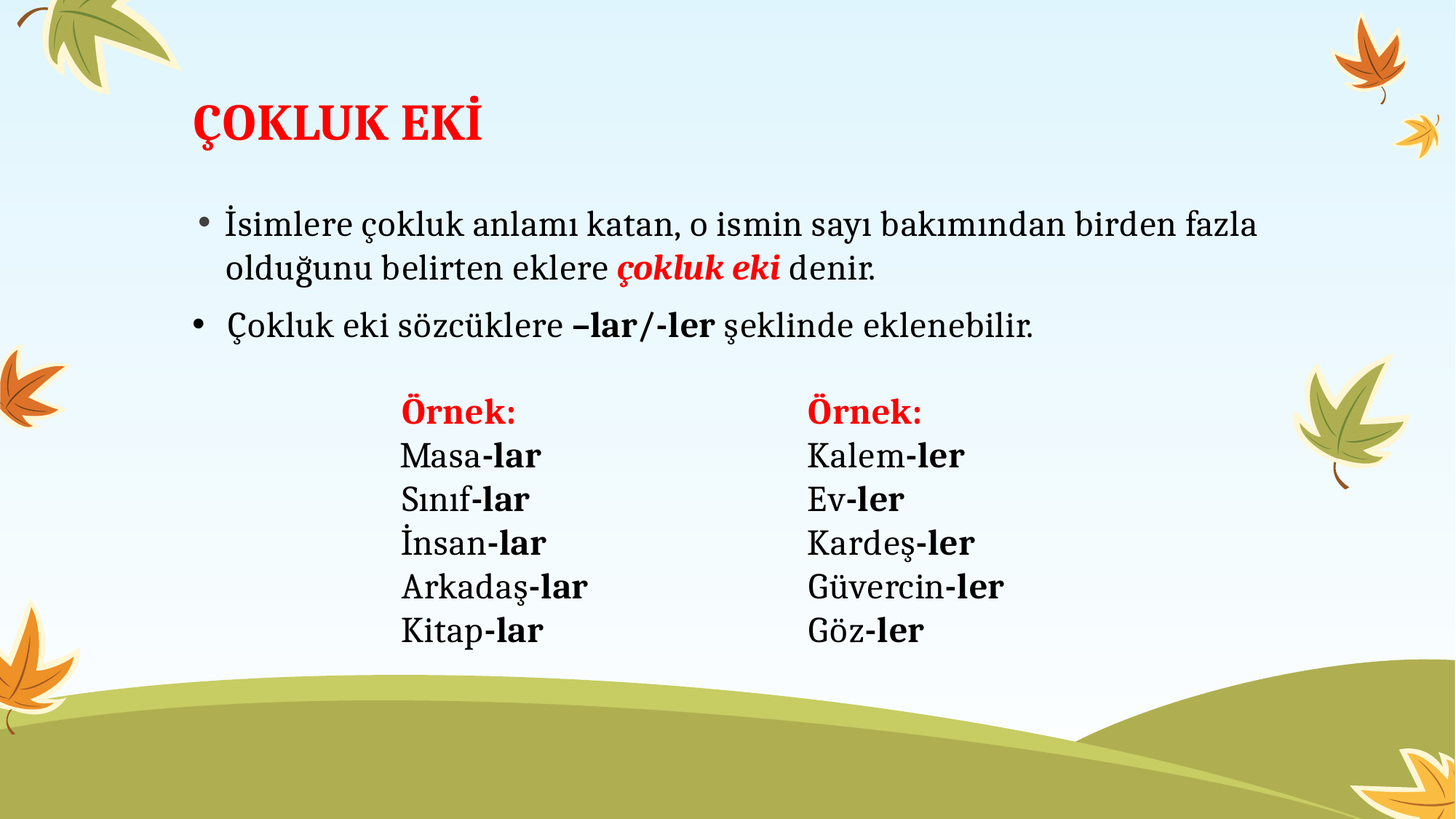

# ÇOKLUK EKİ
İsimlere çokluk anlamı katan, o ismin sayı bakımından birden fazla olduğunu belirten eklere çokluk eki denir.
Çokluk eki sözcüklere –lar/-ler şeklinde eklenebilir.
Örnek:
Masa-lar
Sınıf-lar
İnsan-lar
Arkadaş-lar
Kitap-lar
Örnek:
Kalem-ler
Ev-ler
Kardeş-ler
Güvercin-ler
Göz-ler